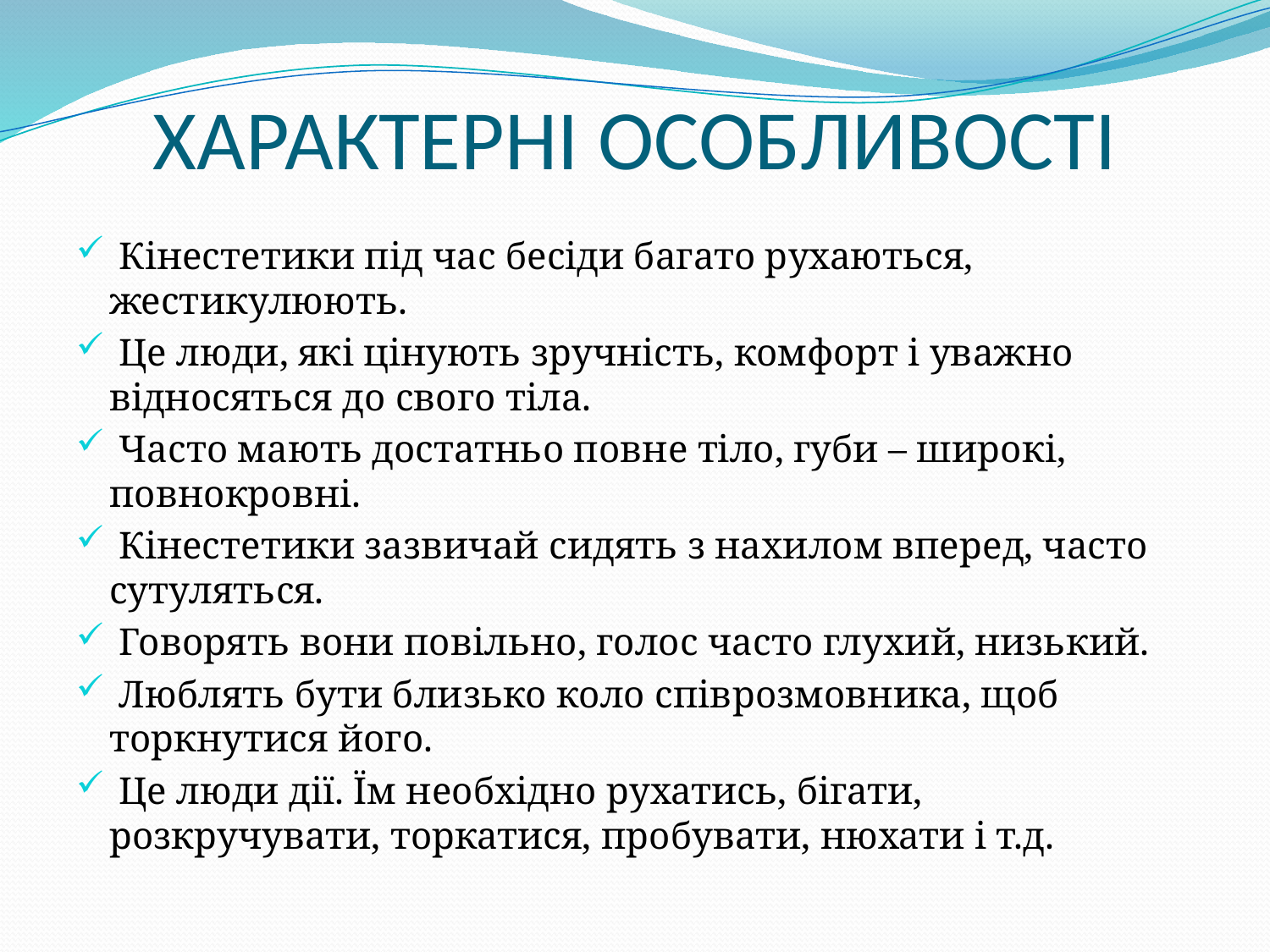

# ХАРАКТЕРНІ ОСОБЛИВОСТІ
 Кінестетики під час бесіди багато рухаються, жестикулюють.
 Це люди, які цінують зручність, комфорт і уважно відносяться до свого тіла.
 Часто мають достатньо повне тіло, губи – широкі, повнокровні.
 Кінестетики зазвичай сидять з нахилом вперед, часто сутуляться.
 Говорять вони повільно, голос часто глухий, низький.
 Люблять бути близько коло співрозмовника, щоб торкнутися його.
 Це люди дії. Їм необхідно рухатись, бігати, розкручувати, торкатися, пробувати, нюхати і т.д.